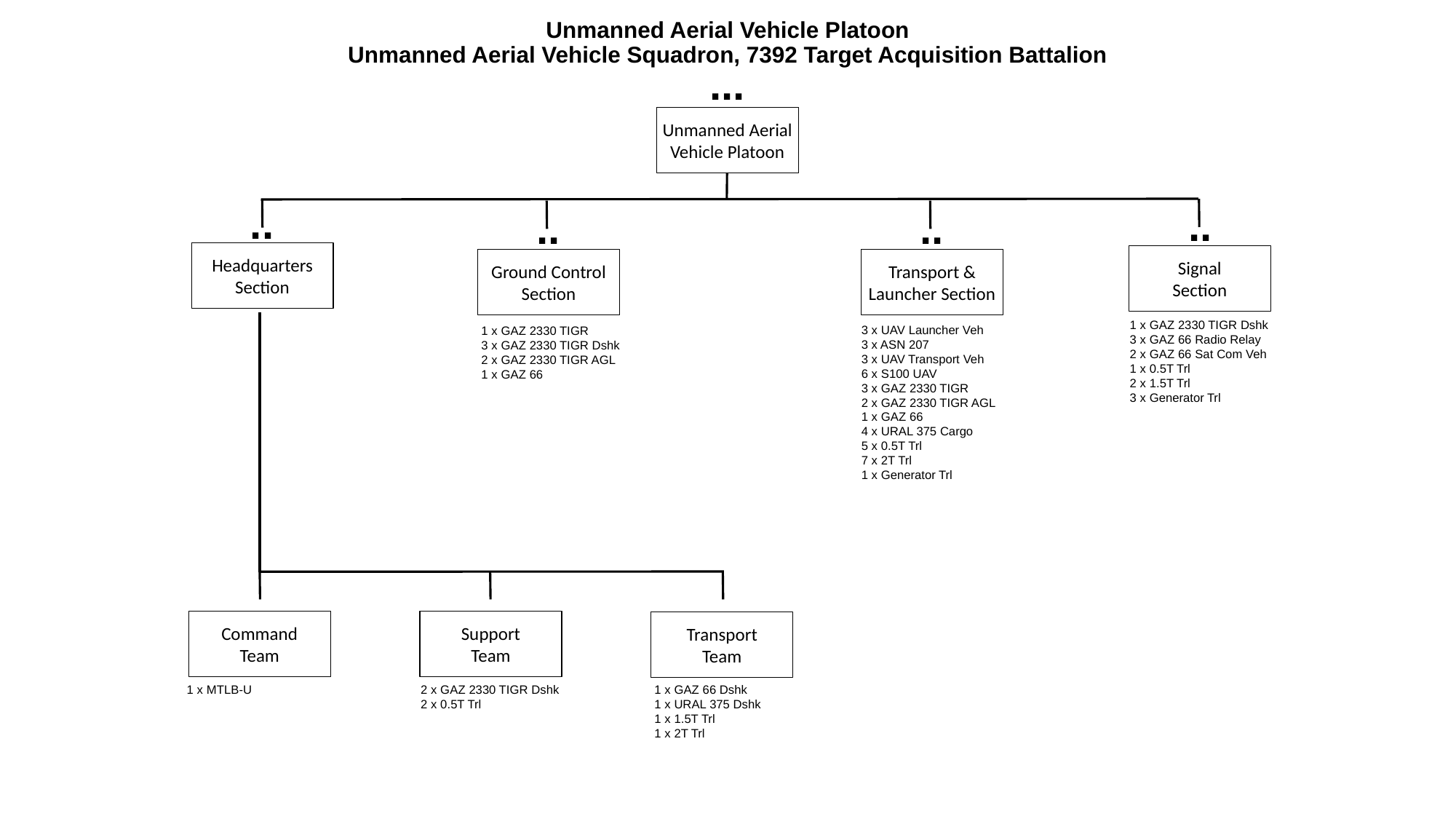

# Unmanned Aerial Vehicle Platoon Unmanned Aerial Vehicle Squadron, 7392 Target Acquisition Battalion
...
Unmanned Aerial Vehicle Platoon
..
..
..
..
Headquarters
Section
Signal
Section
Ground Control Section
Transport & Launcher Section
1 x GAZ 2330 TIGR Dshk
3 x GAZ 66 Radio Relay
2 x GAZ 66 Sat Com Veh
1 x 0.5T Trl
2 x 1.5T Trl
3 x Generator Trl
3 x UAV Launcher Veh
3 x ASN 207
3 x UAV Transport Veh
6 x S100 UAV
3 x GAZ 2330 TIGR
2 x GAZ 2330 TIGR AGL
1 x GAZ 66
4 x URAL 375 Cargo
5 x 0.5T Trl
7 x 2T Trl
1 x Generator Trl
1 x GAZ 2330 TIGR
3 x GAZ 2330 TIGR Dshk
2 x GAZ 2330 TIGR AGL
1 x GAZ 66
Command
Team
Support
Team
Transport
Team
1 x MTLB-U
2 x GAZ 2330 TIGR Dshk
2 x 0.5T Trl
1 x GAZ 66 Dshk
1 x URAL 375 Dshk
1 x 1.5T Trl
1 x 2T Trl